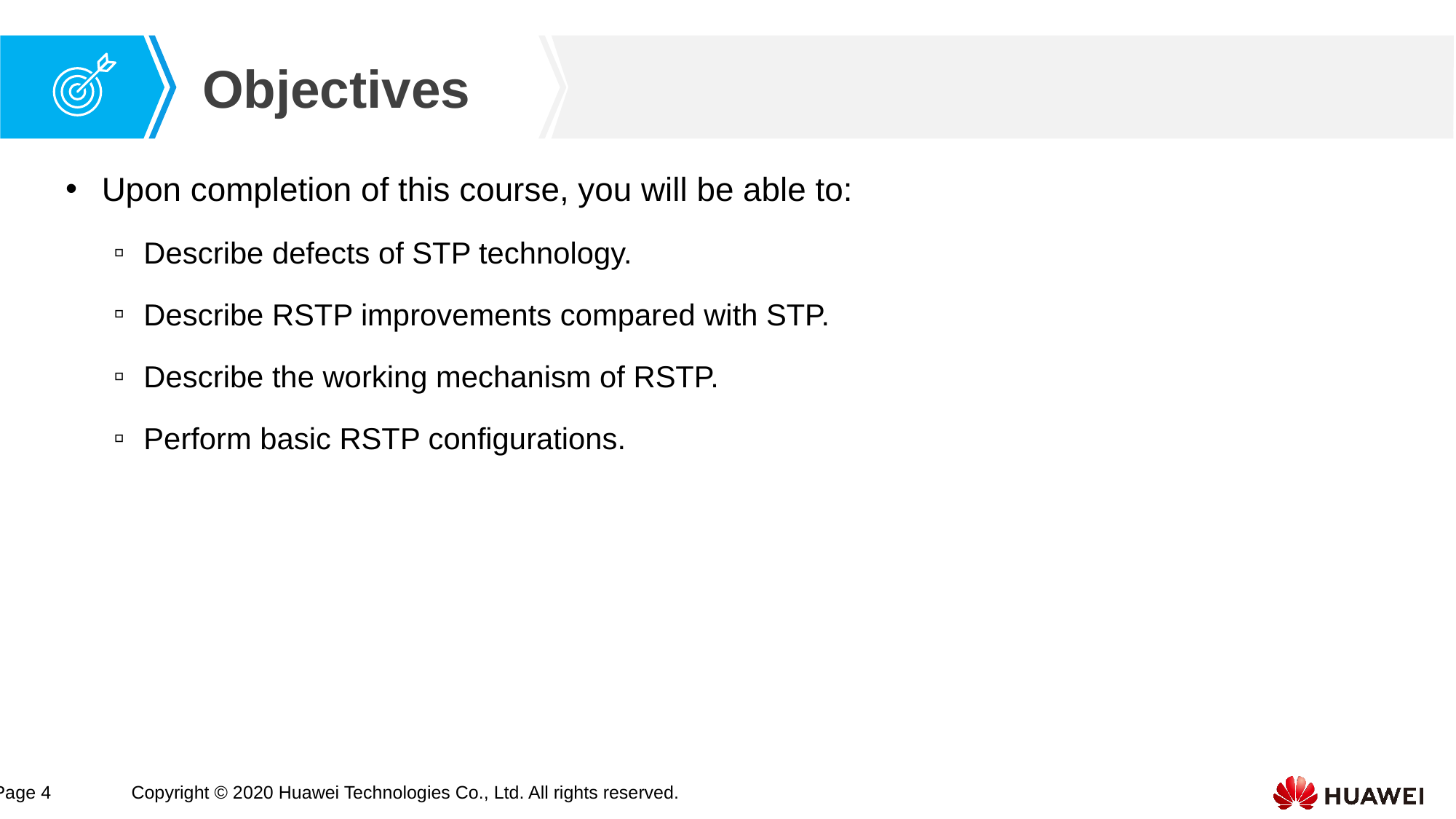

Upon completion of this course, you will be able to:
Describe defects of STP technology.
Describe RSTP improvements compared with STP.
Describe the working mechanism of RSTP.
Perform basic RSTP configurations.